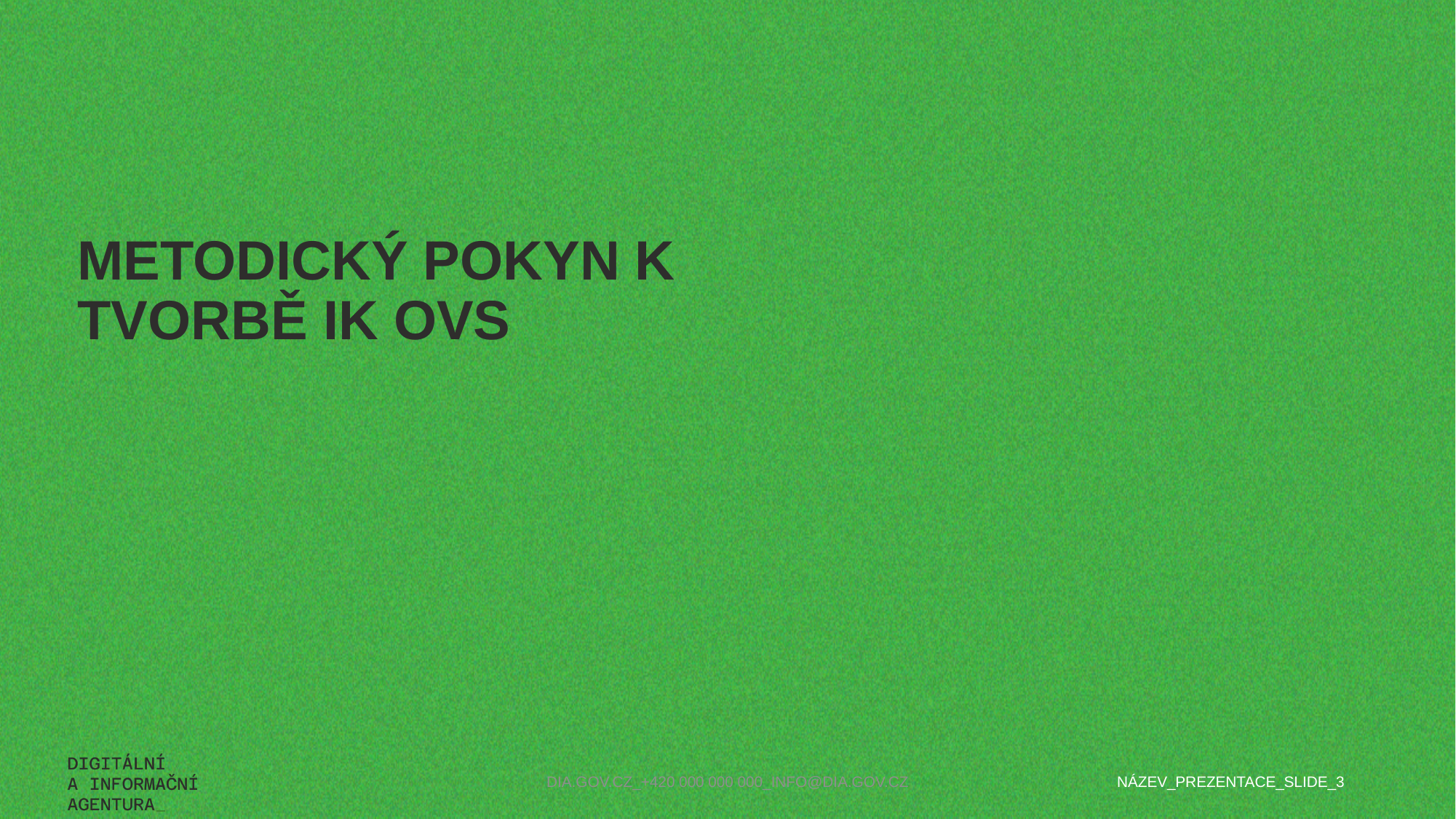

# Metodický pokyn k tvorbě IK OVS
DIA.GOV.CZ_+420 000 000 000_INFO@DIA.GOV.CZ
NÁZEV_PREZENTACE_SLIDE_3